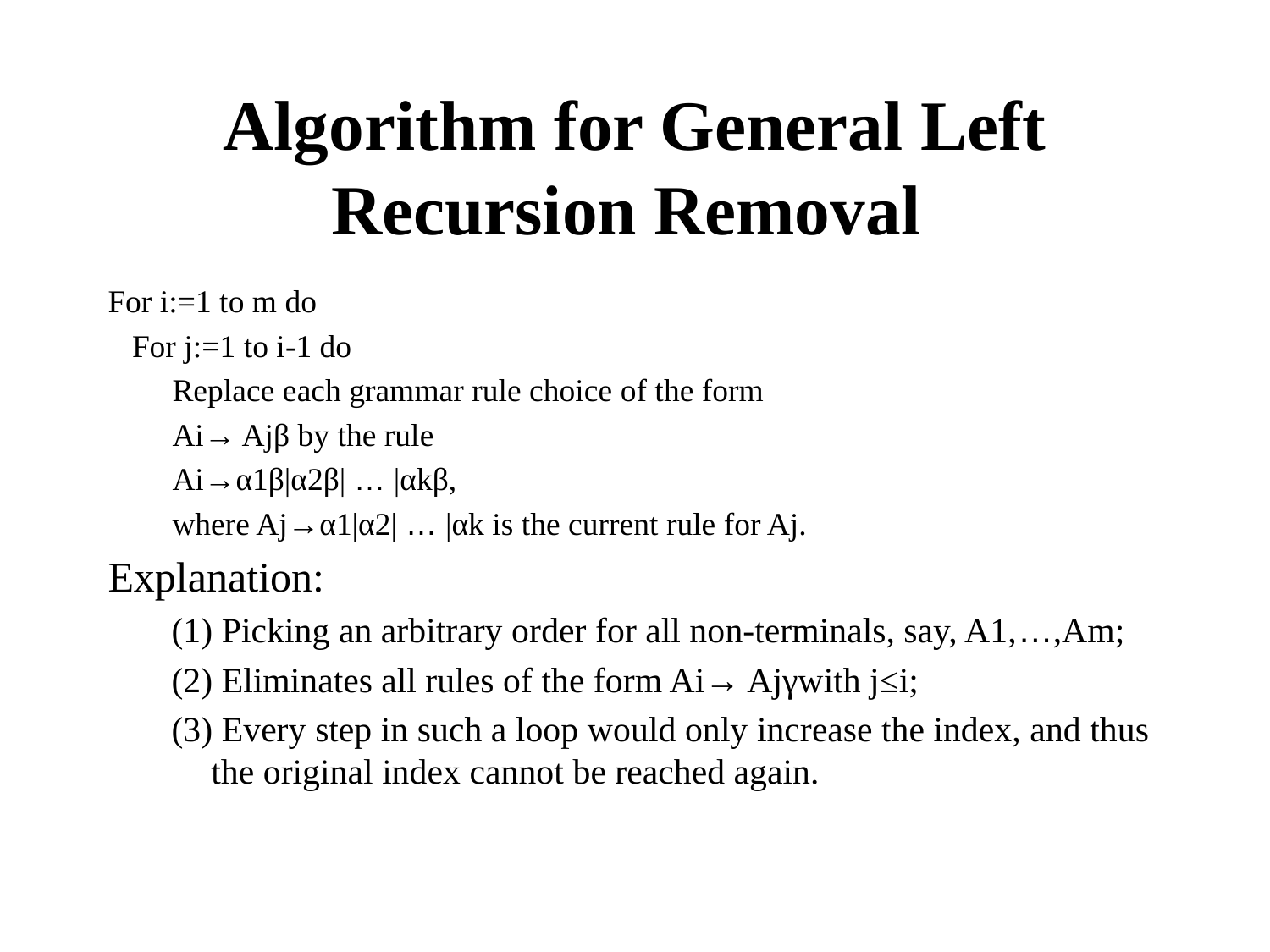

# Algorithm for General Left Recursion Removal
For i:=1 to m do
   For j:=1 to i-1 do
        Replace each grammar rule choice of the form
        Ai→ Ajβ by the rule
        Ai→α1β|α2β| … |αkβ,
        where Aj→α1|α2| … |αk is the current rule for Aj.
Explanation:
(1) Picking an arbitrary order for all non-terminals, say, A1,…,Am;
(2) Eliminates all rules of the form Ai→ Ajγwith j≤i;
(3) Every step in such a loop would only increase the index, and thus the original index cannot be reached again.